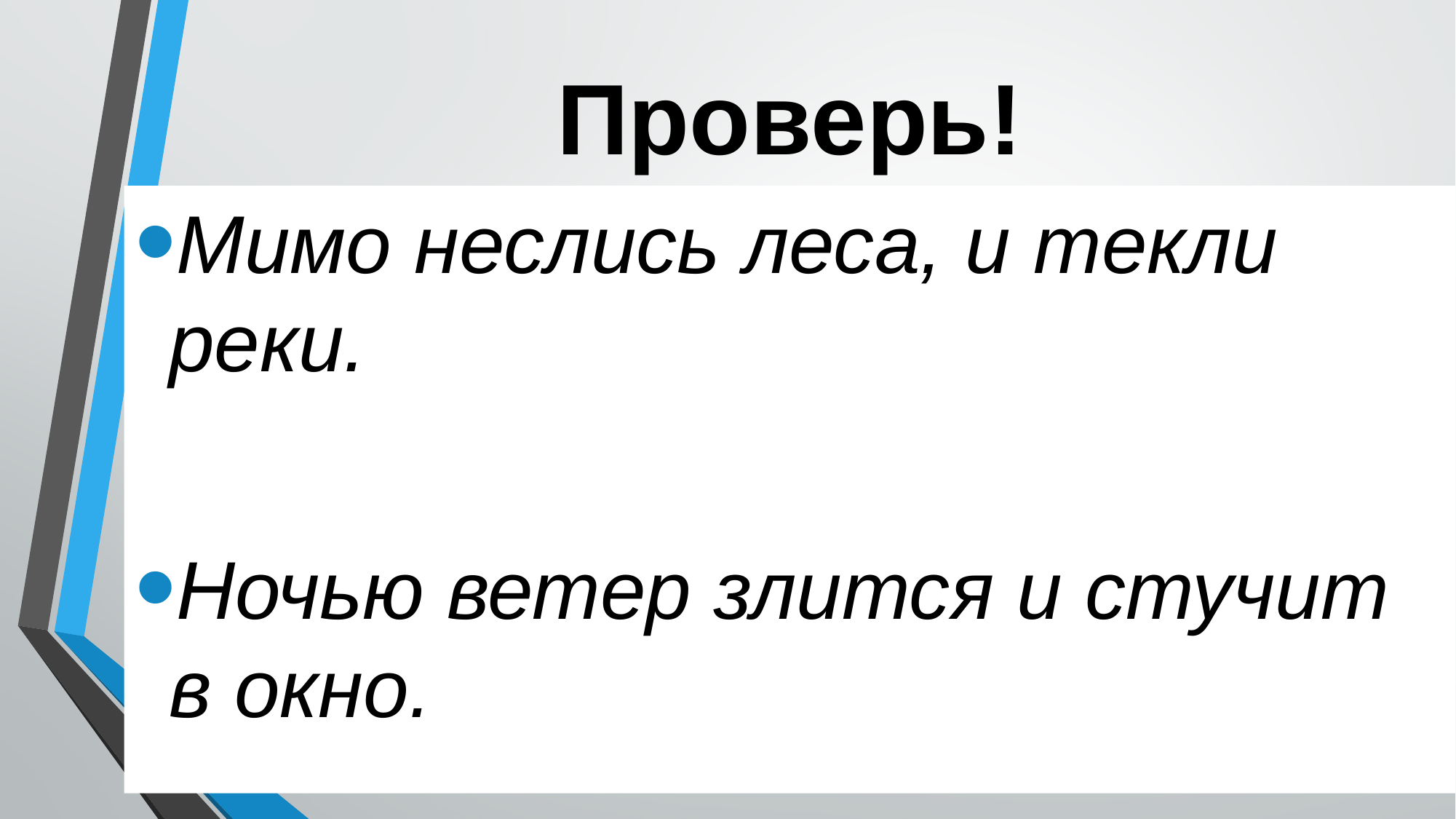

# Проверь!
Мимо неслись леса, и текли реки.

Ночью ветер злится и стучит в окно.